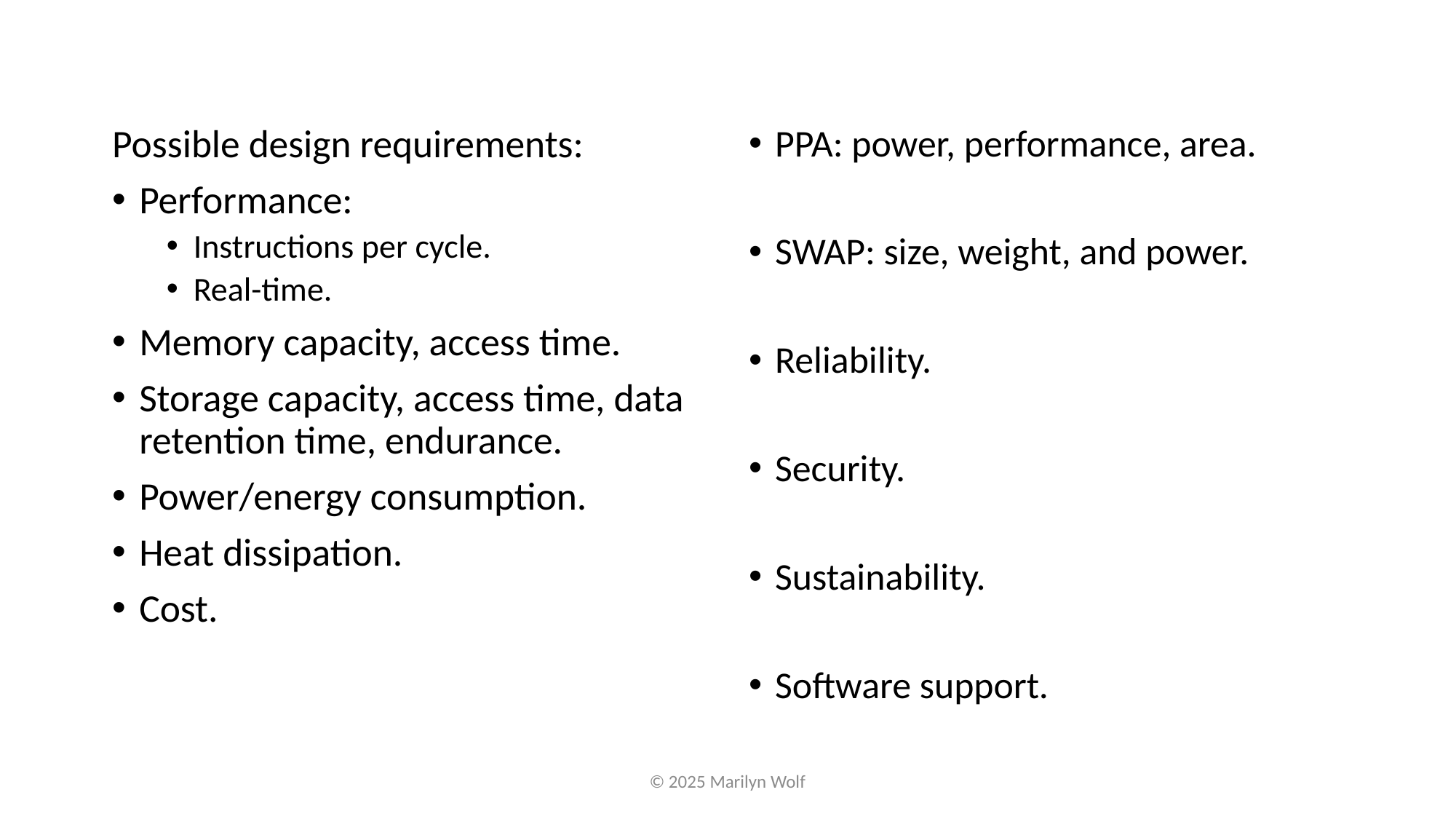

PPA: power, performance, area.

SWAP: size, weight, and power.

Reliability.

Security.

Sustainability.

Software support.
Possible design requirements:
Performance:
Instructions per cycle.
Real-time.
Memory capacity, access time.
Storage capacity, access time, data retention time, endurance.
Power/energy consumption.
Heat dissipation.
Cost.
© 2025 Marilyn Wolf